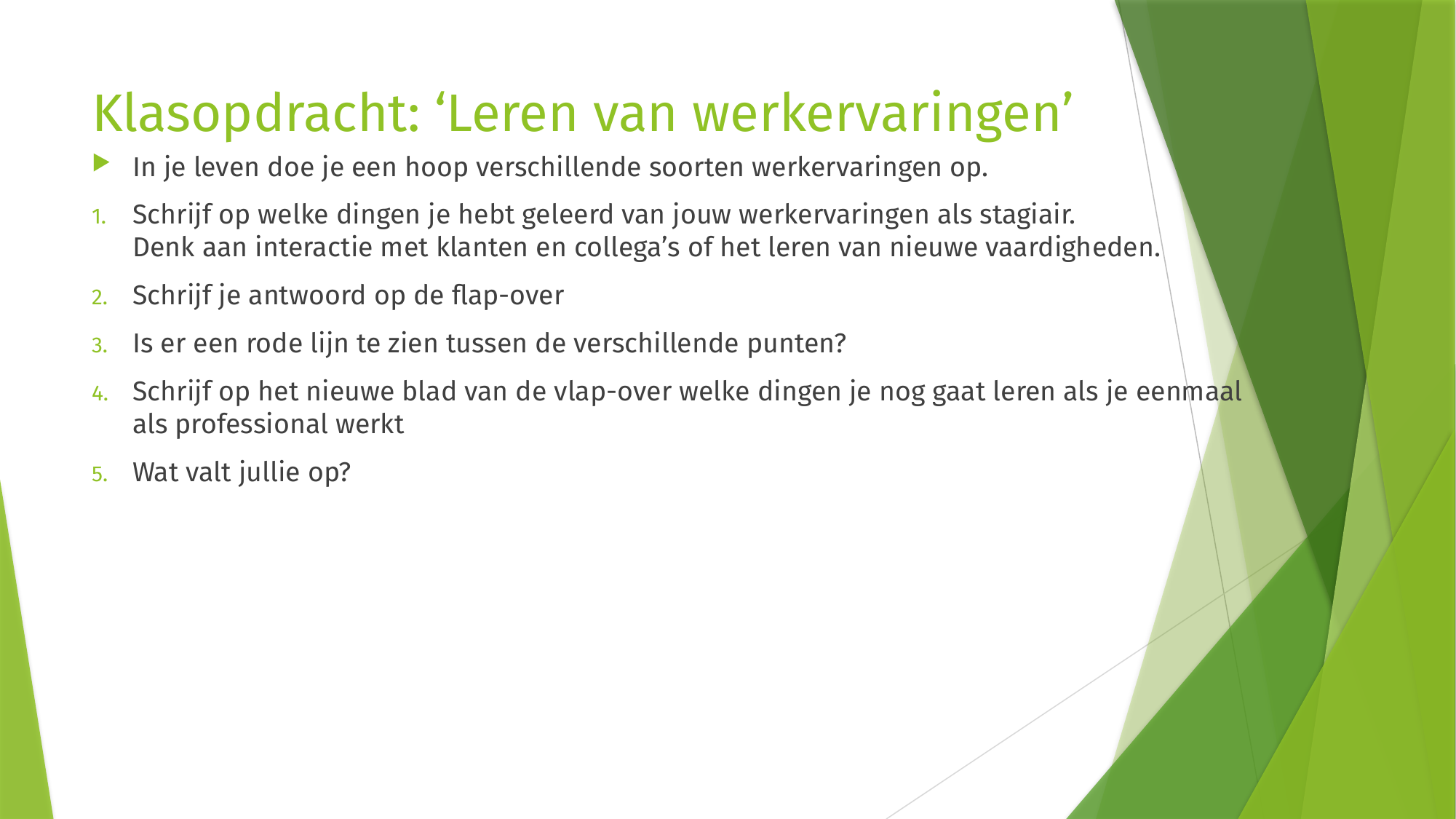

# Klasopdracht: ‘Leren van werkervaringen’
In je leven doe je een hoop verschillende soorten werkervaringen op.
Schrijf op welke dingen je hebt geleerd van jouw werkervaringen als stagiair.                               Denk aan interactie met klanten en collega’s of het leren van nieuwe vaardigheden.
Schrijf je antwoord op de flap-over
Is er een rode lijn te zien tussen de verschillende punten?
Schrijf op het nieuwe blad van de vlap-over welke dingen je nog gaat leren als je eenmaal              als professional werkt
Wat valt jullie op?